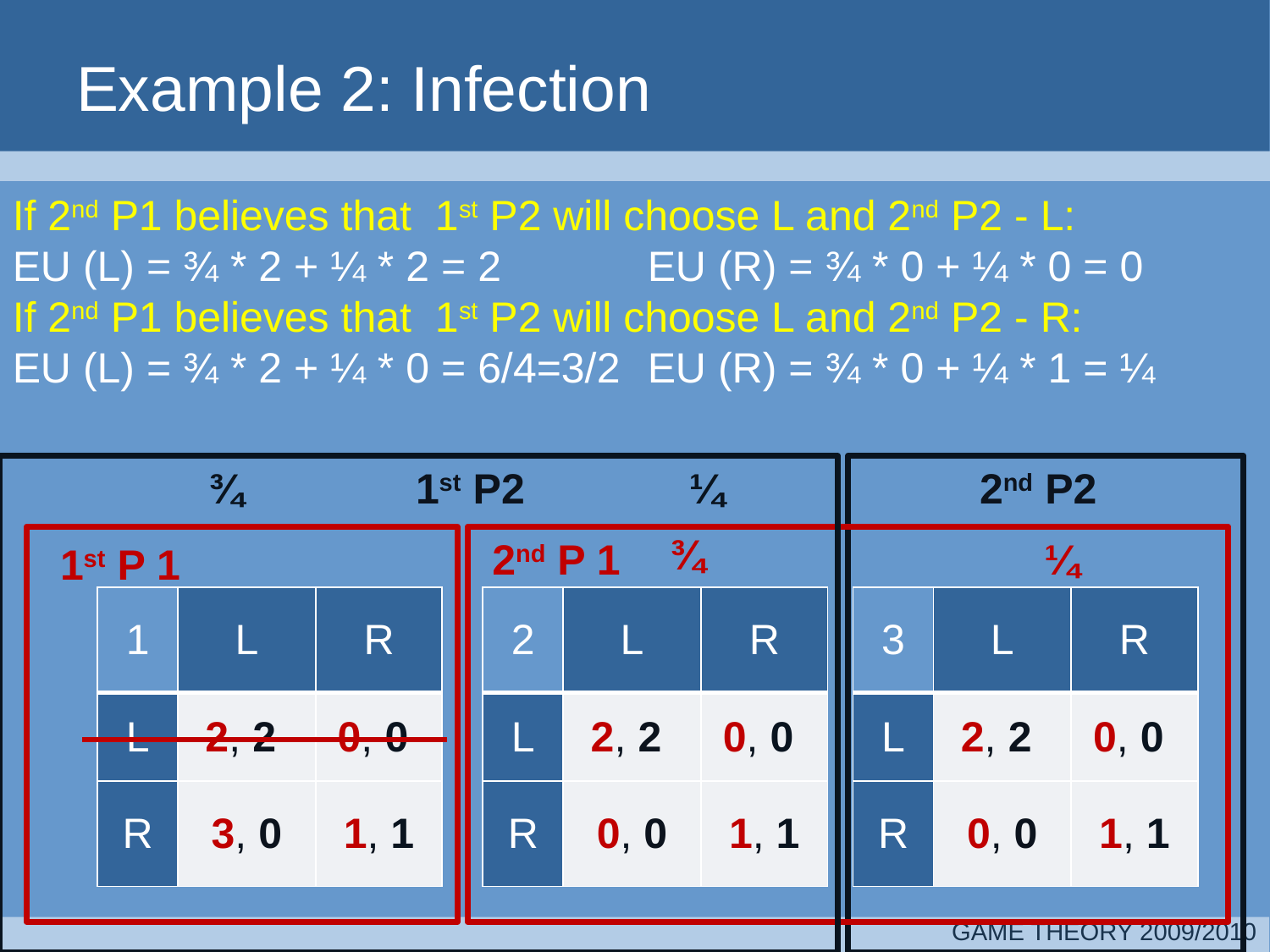

# Example 2: Infection
If 2nd P1 believes that  1st P2 will choose L and 2nd P2 - L:
EU (L) = ¾ * 2 + ¼ * 2 = 2        	EU (R) = ¾ * 0 + ¼ * 0 = 0
If 2nd P1 believes that  1st P2 will choose L and 2nd P2 - R:
EU (L) = ¾ * 2 + ¼ * 0 = 6/4=3/2 	EU (R) = ¾ * 0 + ¼ * 1 = ¼

¾
1st P2
¼
2nd P2

¾

2nd P 1
¼
1st P 1
| 1 | L | R |
| --- | --- | --- |
| L | 2, 2 | 0, 0 |
| R | 3, 0 | 1, 1 |
| 2 | L | R |
| --- | --- | --- |
| L | 2, 2 | 0, 0 |
| R | 0, 0 | 1, 1 |
| 3 | L | R |
| --- | --- | --- |
| L | 2, 2 | 0, 0 |
| R | 0, 0 | 1, 1 |
GAME THEORY 2009/2010